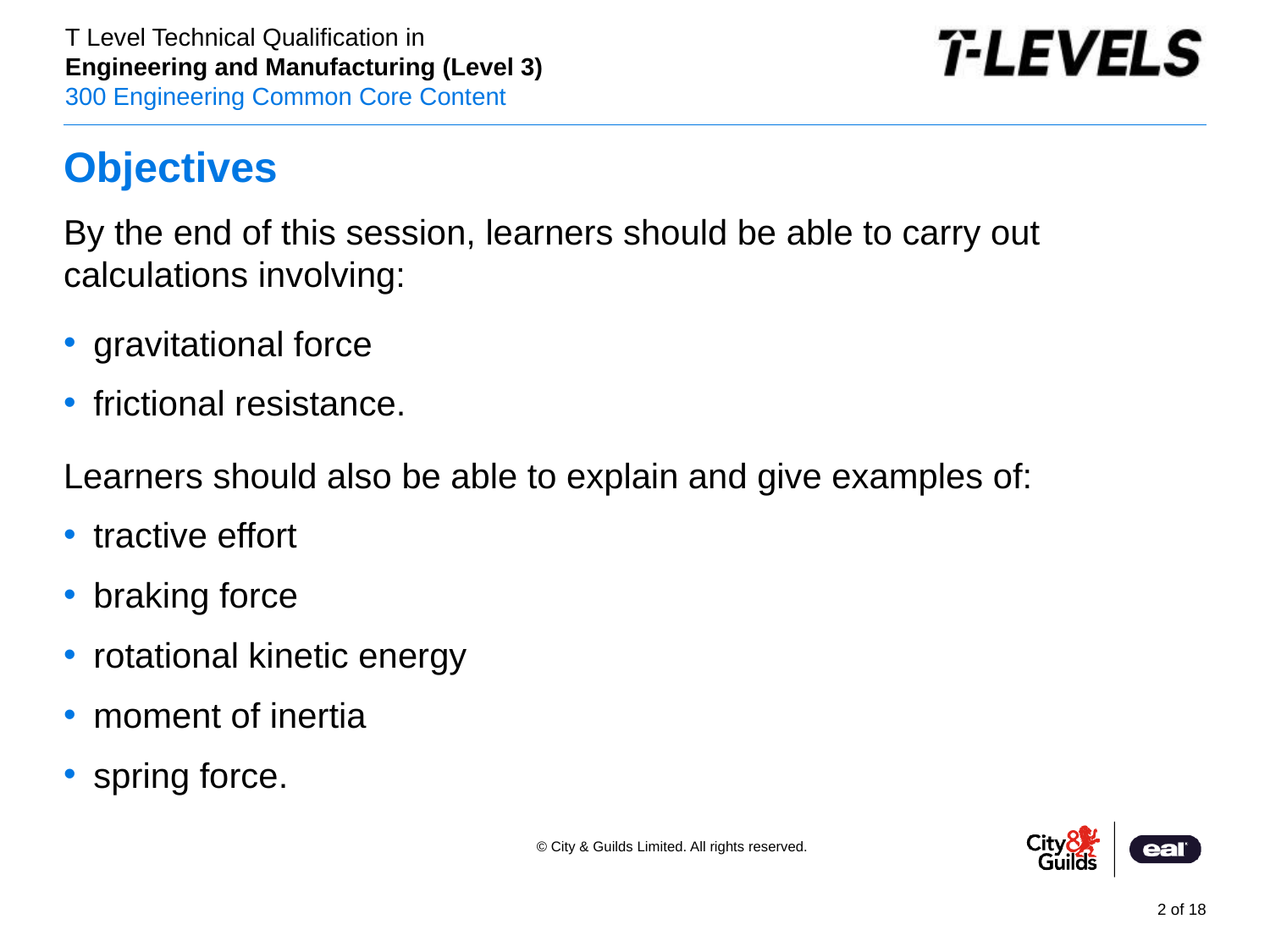

# Objectives
By the end of this session, learners should be able to carry out calculations involving:
gravitational force
frictional resistance.
Learners should also be able to explain and give examples of:
tractive effort
braking force
rotational kinetic energy
moment of inertia
spring force.